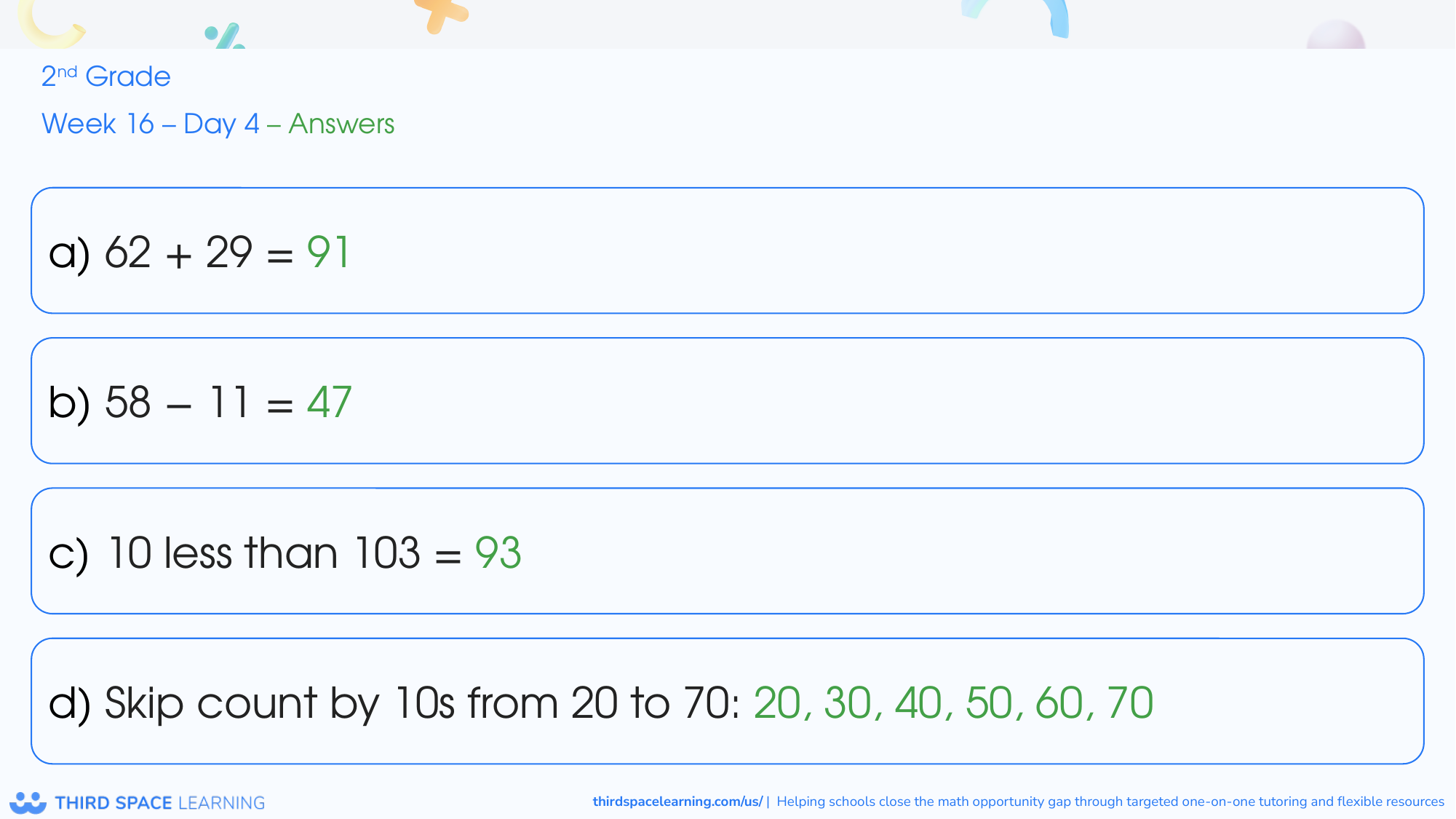

2nd Grade
Week 16 – Day 4 – Answers
62 + 29 = 91
58 − 11 = 47
10 less than 103 = 93
Skip count by 10s from 20 to 70: 20, 30, 40, 50, 60, 70